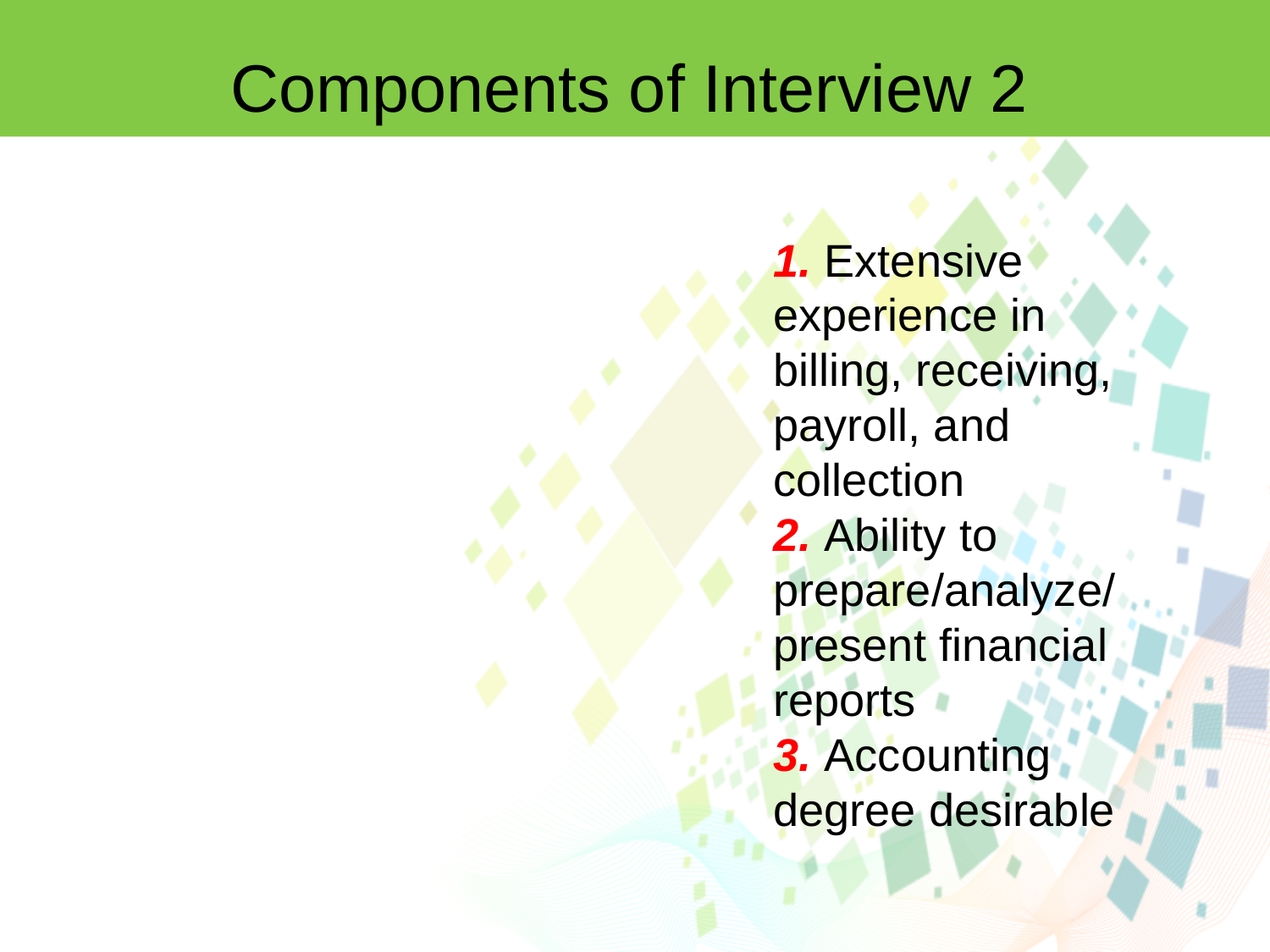

Components of Interview 2
1. Extensive experience in billing, receiving, payroll, and collection
2. Ability to prepare/analyze/
present financial reports
3. Accounting degree desirable